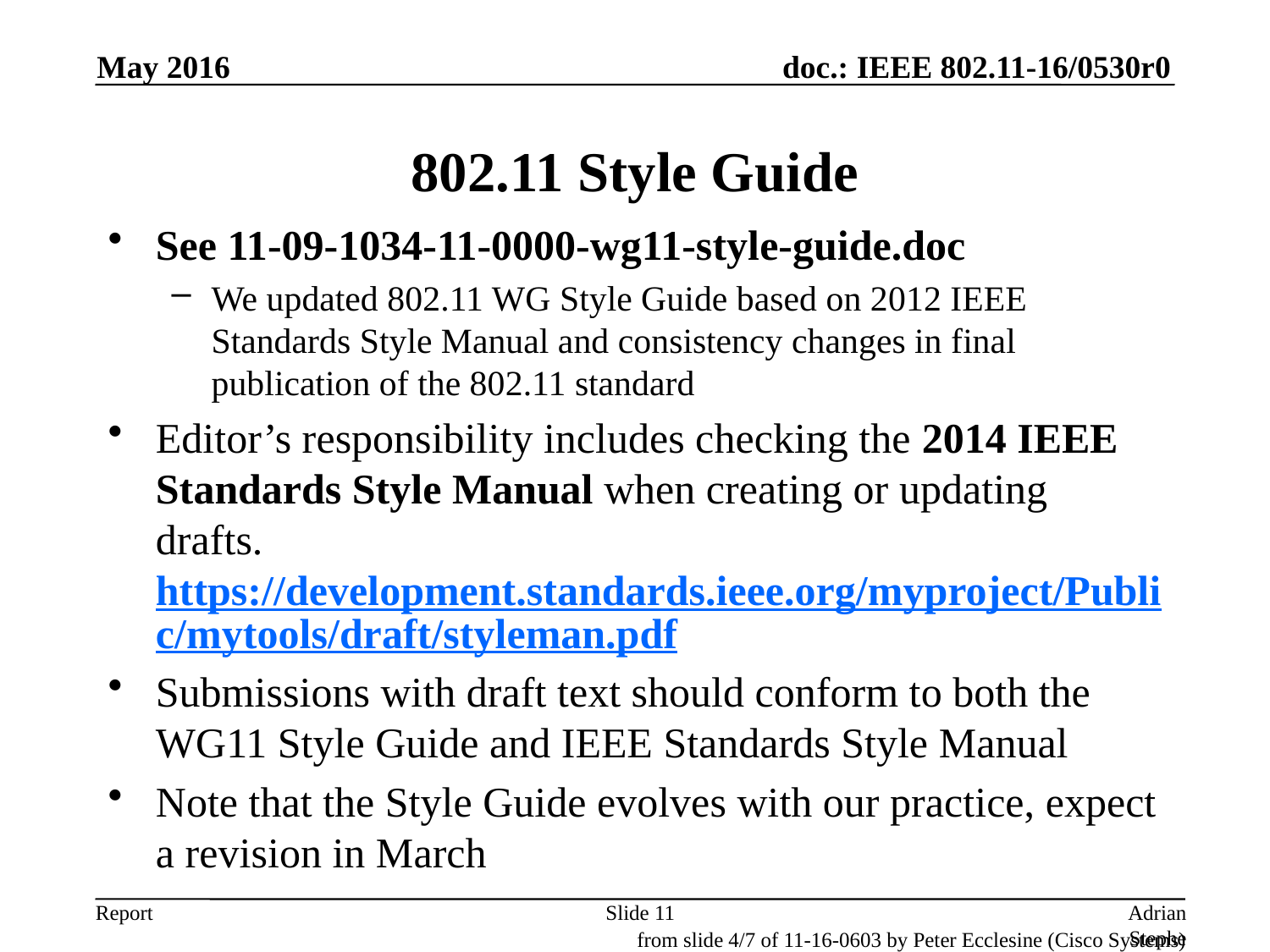

May 2016
# 802.11 Style Guide
See 11-09-1034-11-0000-wg11-style-guide.doc
We updated 802.11 WG Style Guide based on 2012 IEEE Standards Style Manual and consistency changes in final publication of the 802.11 standard
Editor’s responsibility includes checking the 2014 IEEE Standards Style Manual when creating or updating drafts. https://development.standards.ieee.org/myproject/Public/mytools/draft/styleman.pdf
Submissions with draft text should conform to both the WG11 Style Guide and IEEE Standards Style Manual
Note that the Style Guide evolves with our practice, expect a revision in March

Slide 11
Adrian Stephens, Intel Corporation
from slide 4/7 of 11-16-0603 by Peter Ecclesine (Cisco Systems)